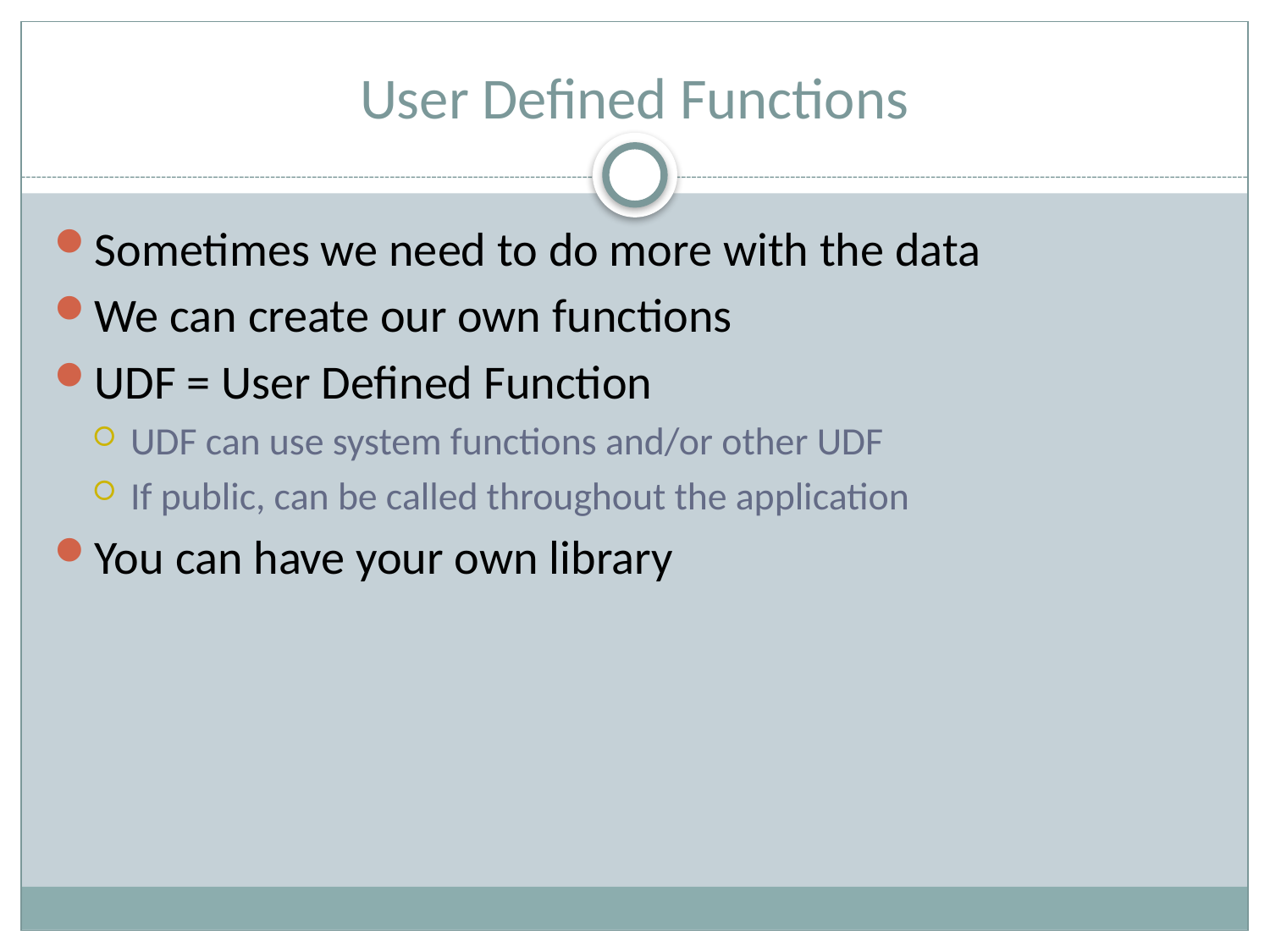

# User Defined Functions
Sometimes we need to do more with the data
We can create our own functions
UDF = User Defined Function
UDF can use system functions and/or other UDF
If public, can be called throughout the application
You can have your own library